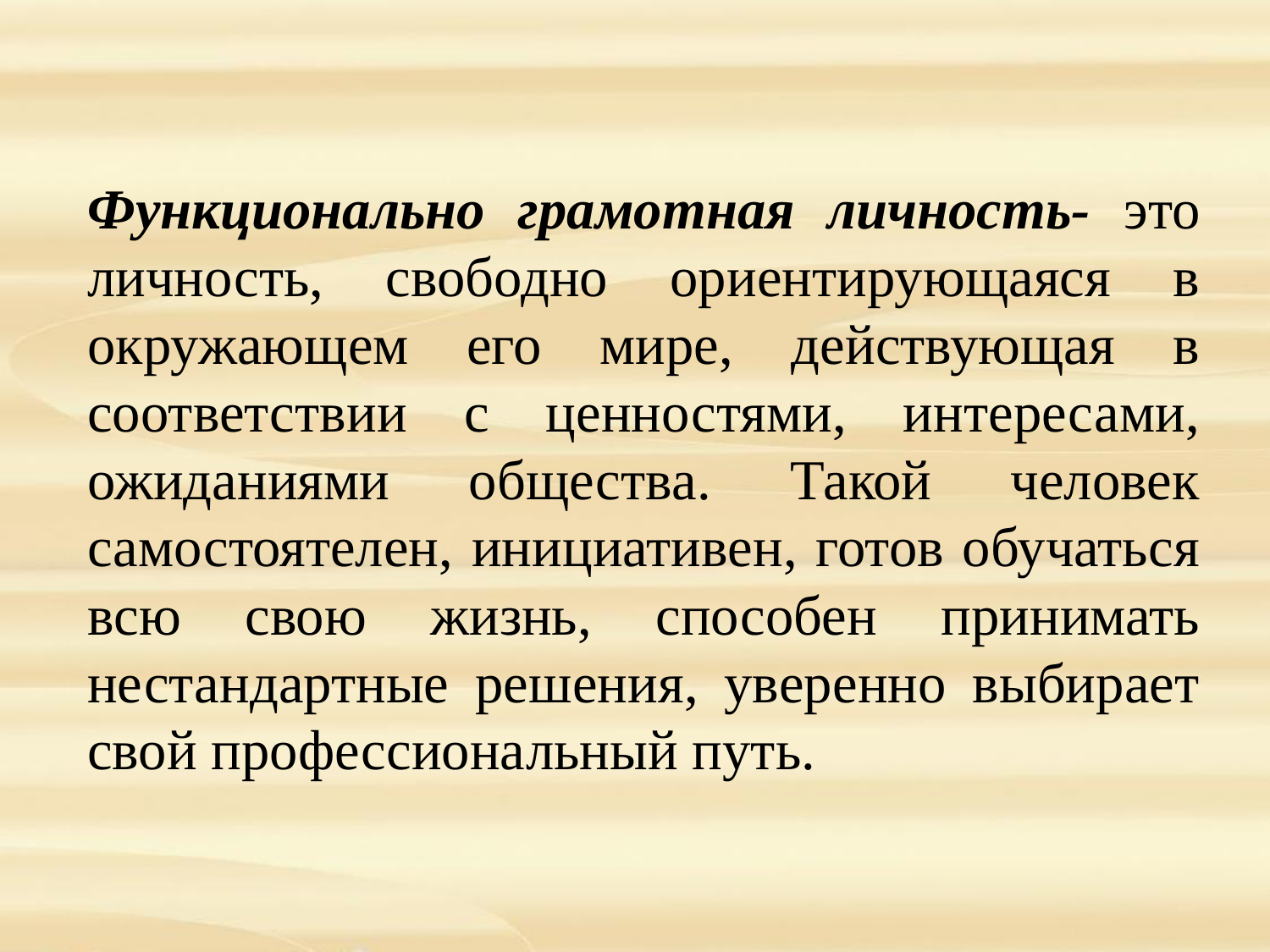

Функционально грамотная личность- это личность, свободно ориентирующаяся в окружающем его мире, действующая в соответствии с ценностями, интересами, ожиданиями общества. Такой человек самостоятелен, инициативен, готов обучаться всю свою жизнь, способен принимать нестандартные решения, уверенно выбирает свой профессиональный путь.